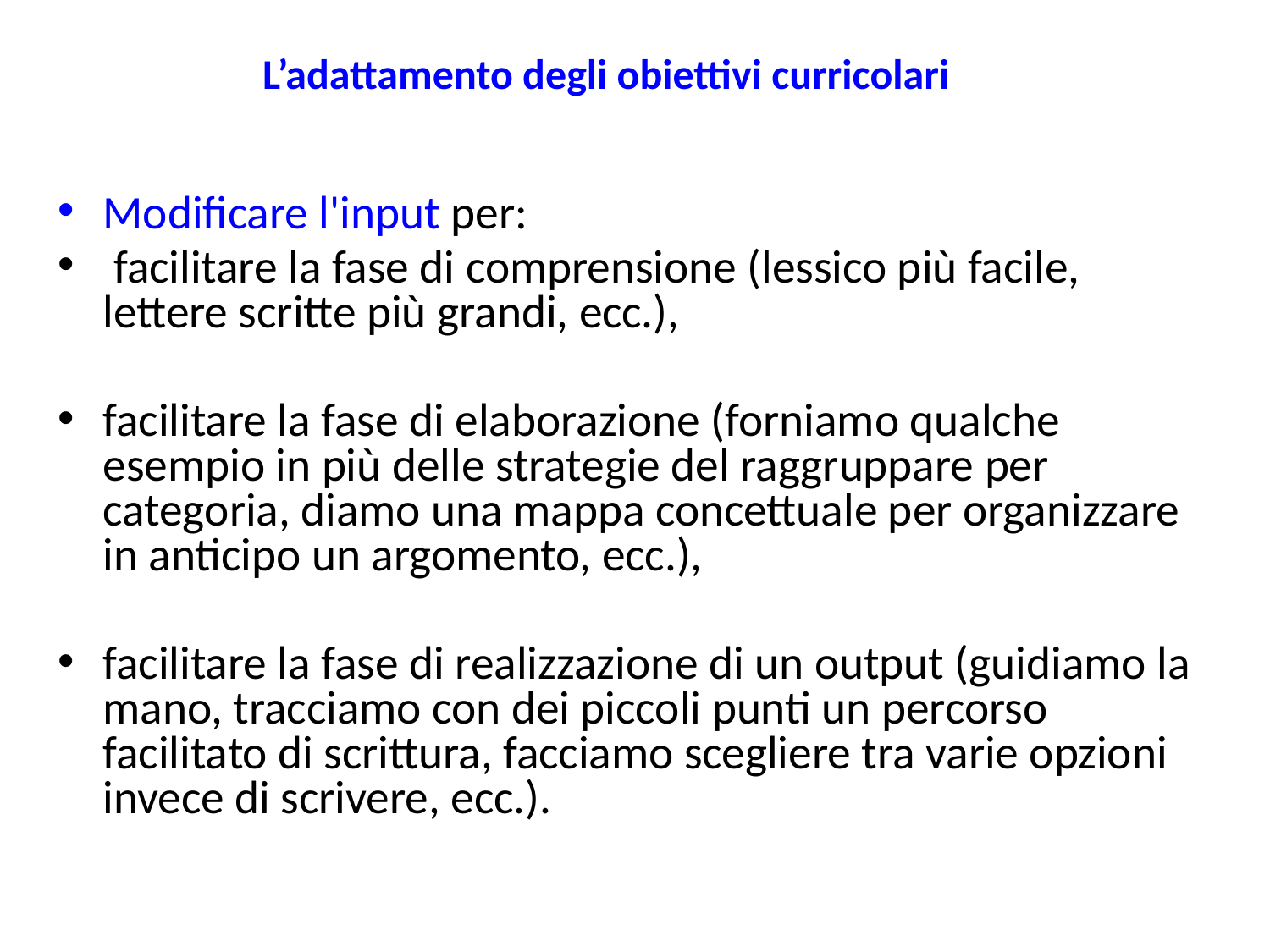

# L’adattamento degli obiettivi curricolari
Modificare l'input per:
 facilitare la fase di comprensione (lessico più facile, lettere scritte più grandi, ecc.),

facilitare la fase di elaborazione (forniamo qualche esempio in più delle strategie del raggruppare per categoria, diamo una mappa concettuale per organizzare in anticipo un argomento, ecc.),

facilitare la fase di realizzazione di un output (guidiamo la mano, tracciamo con dei piccoli punti un percorso facilitato di scrittura, facciamo scegliere tra varie opzioni invece di scrivere, ecc.).